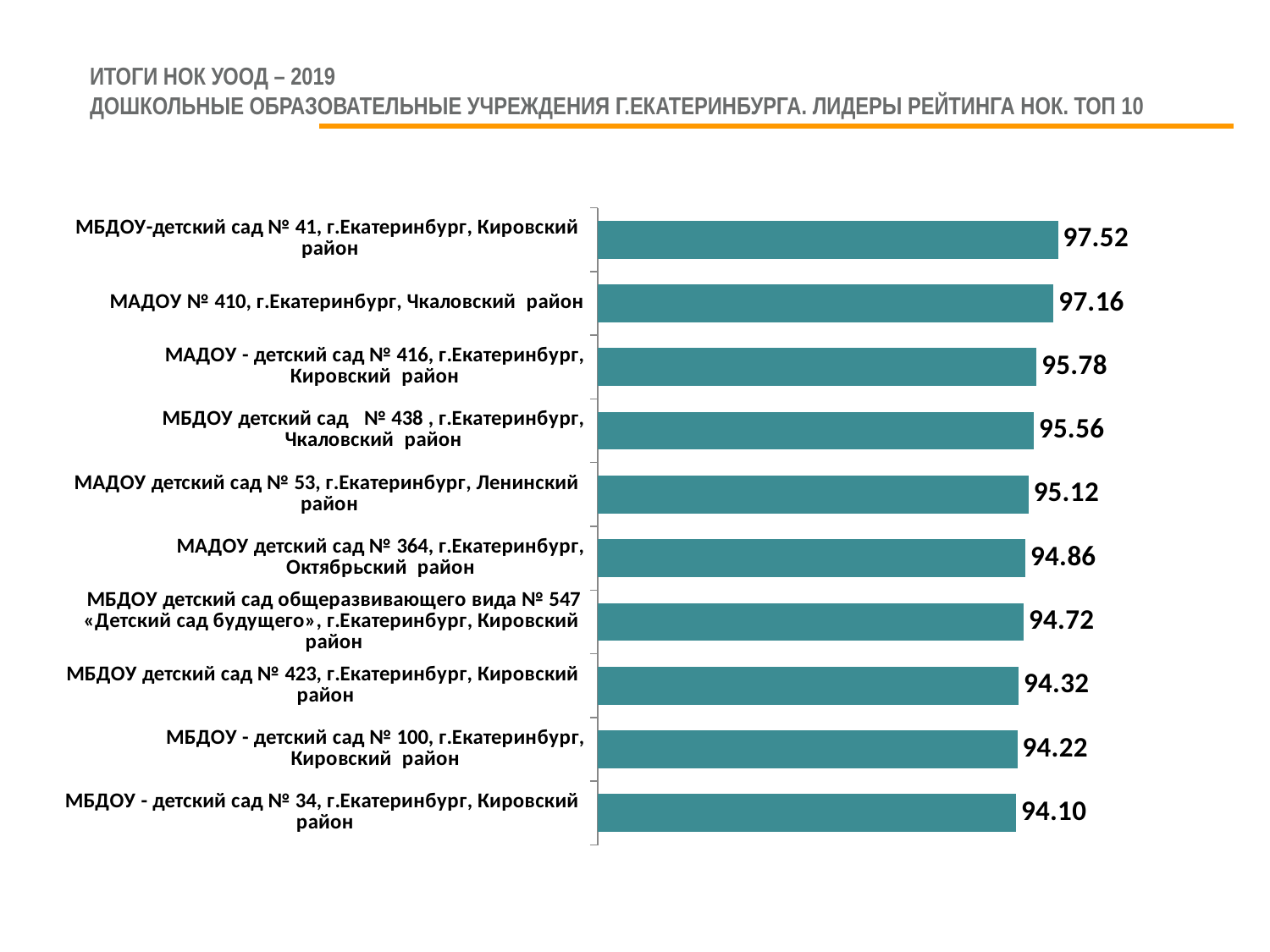

# ИТОГИ НОК УООД – 2019 Дошкольные образовательные учреждения Г.екатеринбурга. ЛИДЕРЫ РЕЙТИНГА НОК. ТОП 10

### Chart

| Category | Столбец1 |
|---|---|
| МБДОУ-детский сад № 41, г.Екатеринбург, Кировский  район | 97.52000000000001 |
| МАДОУ № 410, г.Екатеринбург, Чкаловский  район | 97.16000000000001 |
| МАДОУ - детский сад № 416, г.Екатеринбург, Кировский  район | 95.78 |
| МБДОУ детский сад   № 438 , г.Екатеринбург, Чкаловский  район | 95.56 |
| МАДОУ детский сад № 53, г.Екатеринбург, Ленинский  район | 95.12 |
| МАДОУ детский сад № 364, г.Екатеринбург, Октябрьский  район | 94.86000000000001 |
| МБДОУ детский сад общеразвивающего вида № 547 «Детский сад будущего», г.Екатеринбург, Кировский  район | 94.72 |
| МБДОУ детский сад № 423, г.Екатеринбург, Кировский  район | 94.32 |
| МБДОУ - детский сад № 100, г.Екатеринбург, Кировский  район | 94.22 |
| МБДОУ - детский сад № 34, г.Екатеринбург, Кировский  район | 94.10000000000001 |